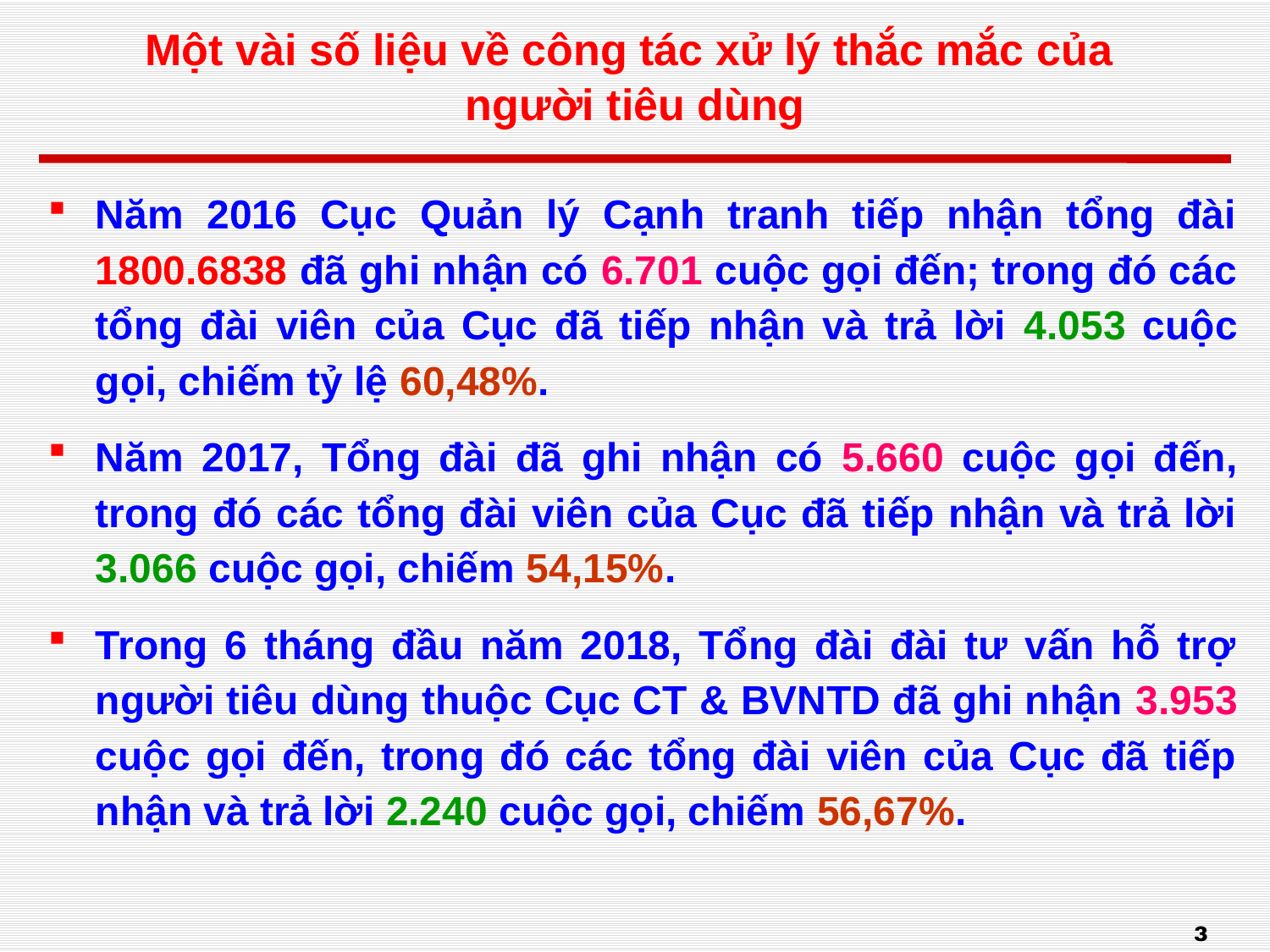

# Một vài số liệu về công tác xử lý thắc mắc của người tiêu dùng
Năm 2016 Cục Quản lý Cạnh tranh tiếp nhận tổng đài 1800.6838 đã ghi nhận có 6.701 cuộc gọi đến; trong đó các tổng đài viên của Cục đã tiếp nhận và trả lời 4.053 cuộc gọi, chiếm tỷ lệ 60,48%.
Năm 2017, Tổng đài đã ghi nhận có 5.660 cuộc gọi đến, trong đó các tổng đài viên của Cục đã tiếp nhận và trả lời 3.066 cuộc gọi, chiếm 54,15%.
Trong 6 tháng đầu năm 2018, Tổng đài đài tư vấn hỗ trợ người tiêu dùng thuộc Cục CT & BVNTD đã ghi nhận 3.953 cuộc gọi đến, trong đó các tổng đài viên của Cục đã tiếp nhận và trả lời 2.240 cuộc gọi, chiếm 56,67%.